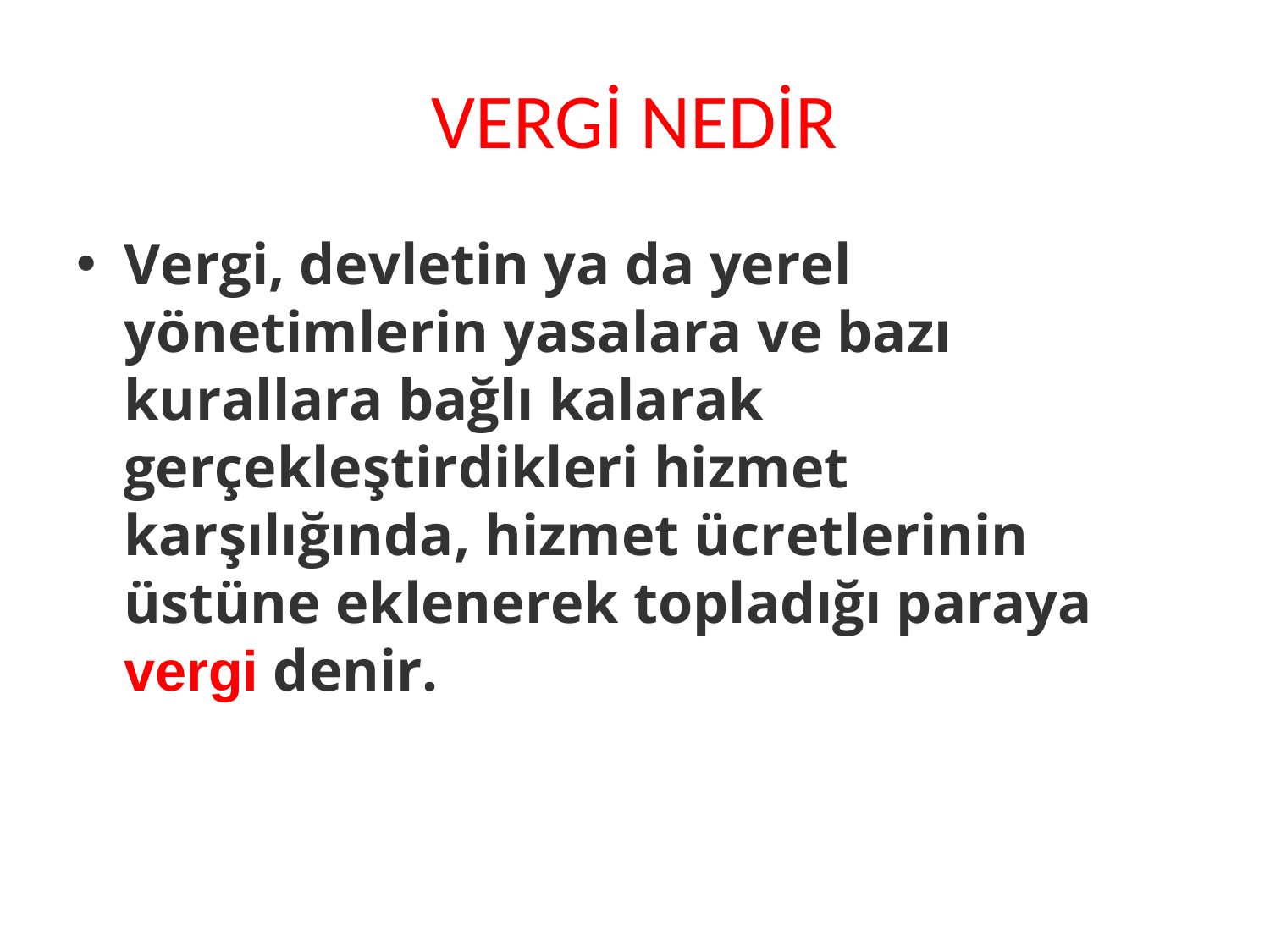

# VERGİ NEDİR
Vergi, devletin ya da yerel yönetimlerin yasalara ve bazı kurallara bağlı kalarak gerçekleştirdikleri hizmet karşılığında, hizmet ücretlerinin üstüne eklenerek topladığı paraya vergi denir.